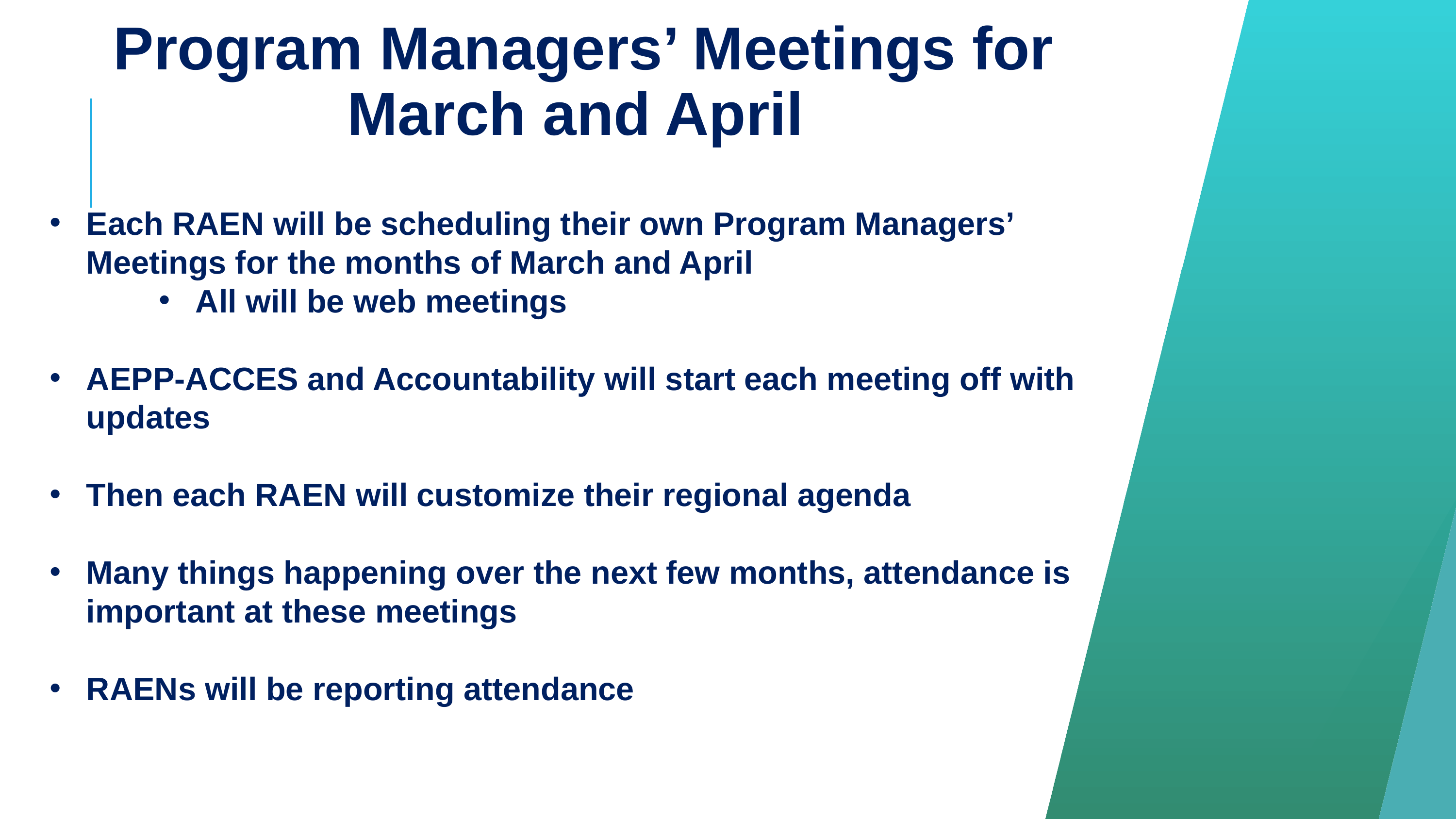

Program Managers’ Meetings for March and April
Each RAEN will be scheduling their own Program Managers’ Meetings for the months of March and April
All will be web meetings

AEPP-ACCES and Accountability will start each meeting off with updates

Then each RAEN will customize their regional agenda

Many things happening over the next few months, attendance is important at these meetings

RAENs will be reporting attendance